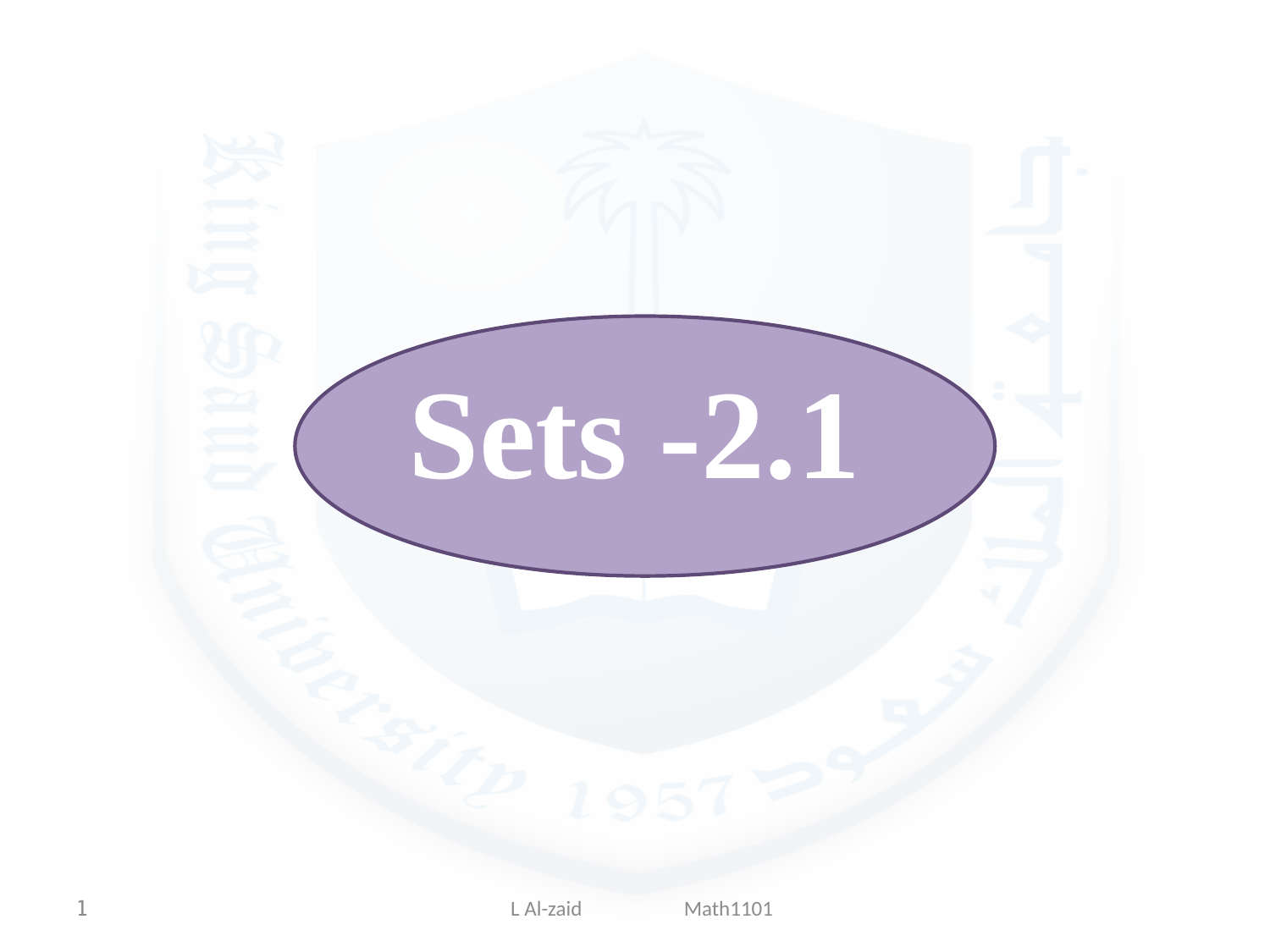

# 2.1- Sets
1
   L Al-zaid                     Math1101